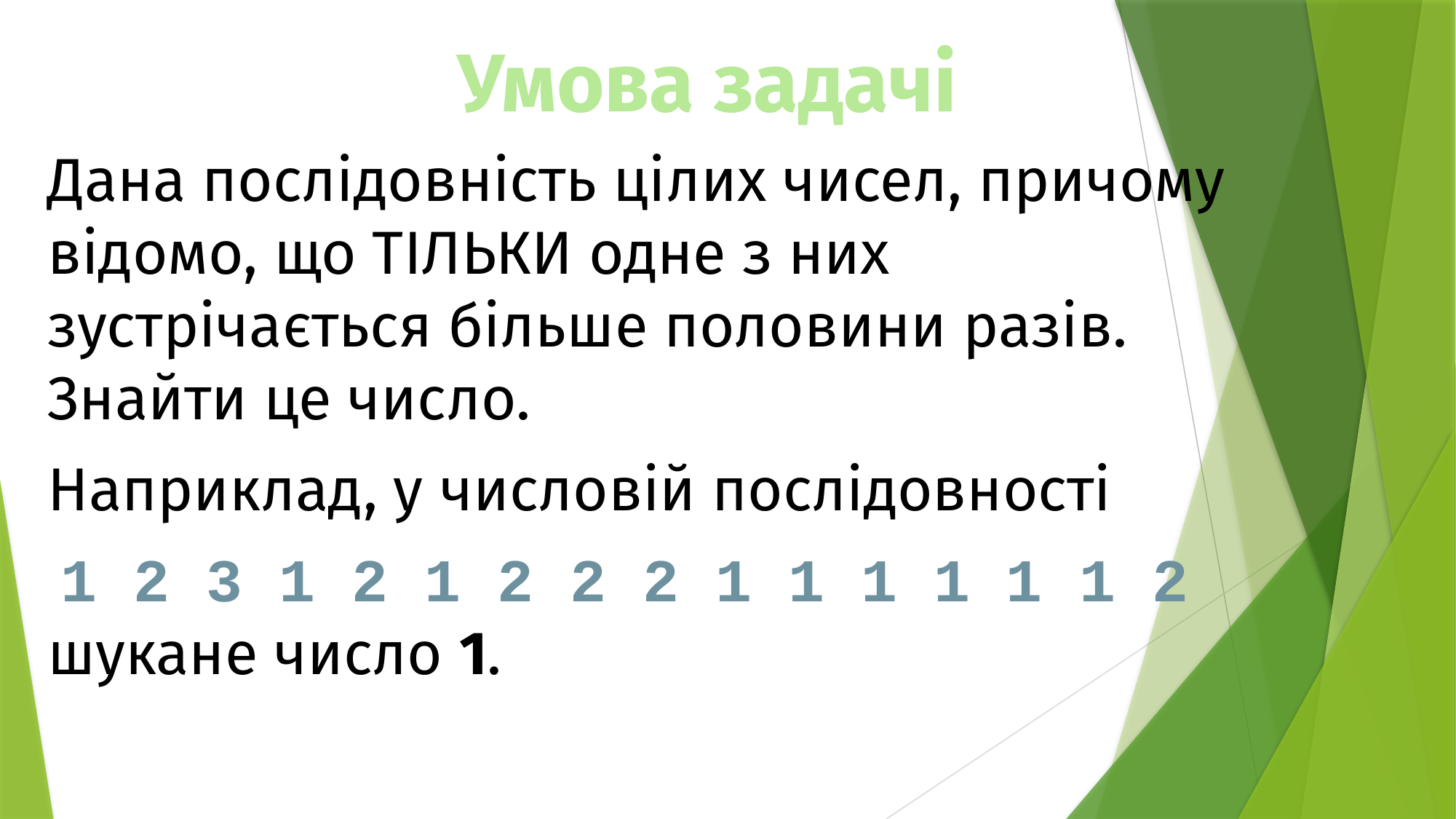

Умова задачі
Дана послідовність цілих чисел, причому
відомо, що ТІЛЬКИ одне з них
зустрічається більше половини разів.
Знайти це число.
Наприклад, у числовій послідовності
1 2 3 1 2 1 2 2 2 1 1 1 1 1 1 2
шукане число 1.